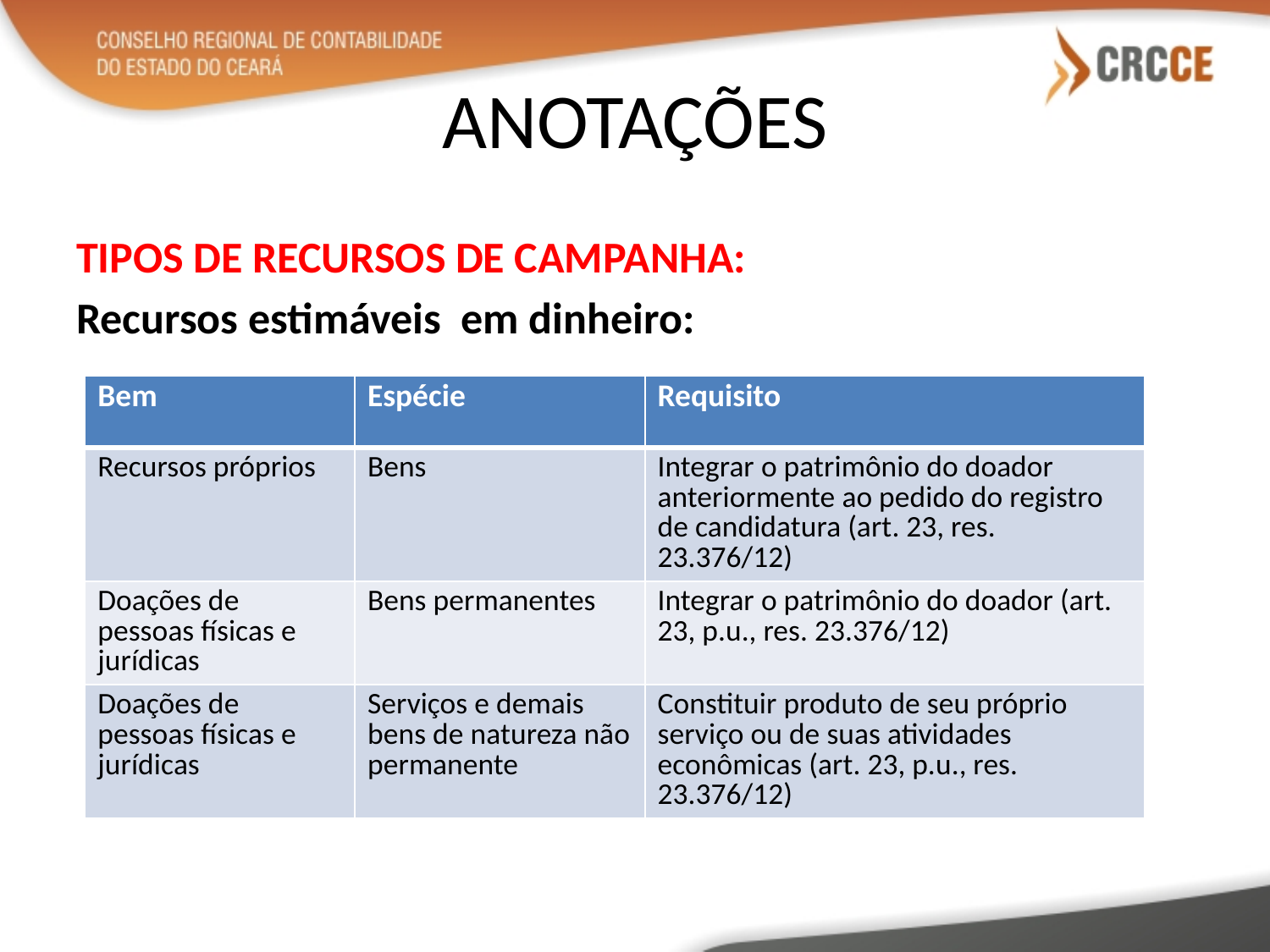

# ANOTAÇÕES
TIPOS DE RECURSOS DE CAMPANHA:
Recursos estimáveis  em dinheiro:
| Bem | Espécie | Requisito |
| --- | --- | --- |
| Recursos próprios | Bens | Integrar o patrimônio do doador anteriormente ao pedido do registro de candidatura (art. 23, res. 23.376/12) |
| Doações de pessoas físicas e jurídicas | Bens permanentes | Integrar o patrimônio do doador (art. 23, p.u., res. 23.376/12) |
| Doações de pessoas físicas e jurídicas | Serviços e demais bens de natureza não permanente | Constituir produto de seu próprio serviço ou de suas atividades econômicas (art. 23, p.u., res. 23.376/12) |